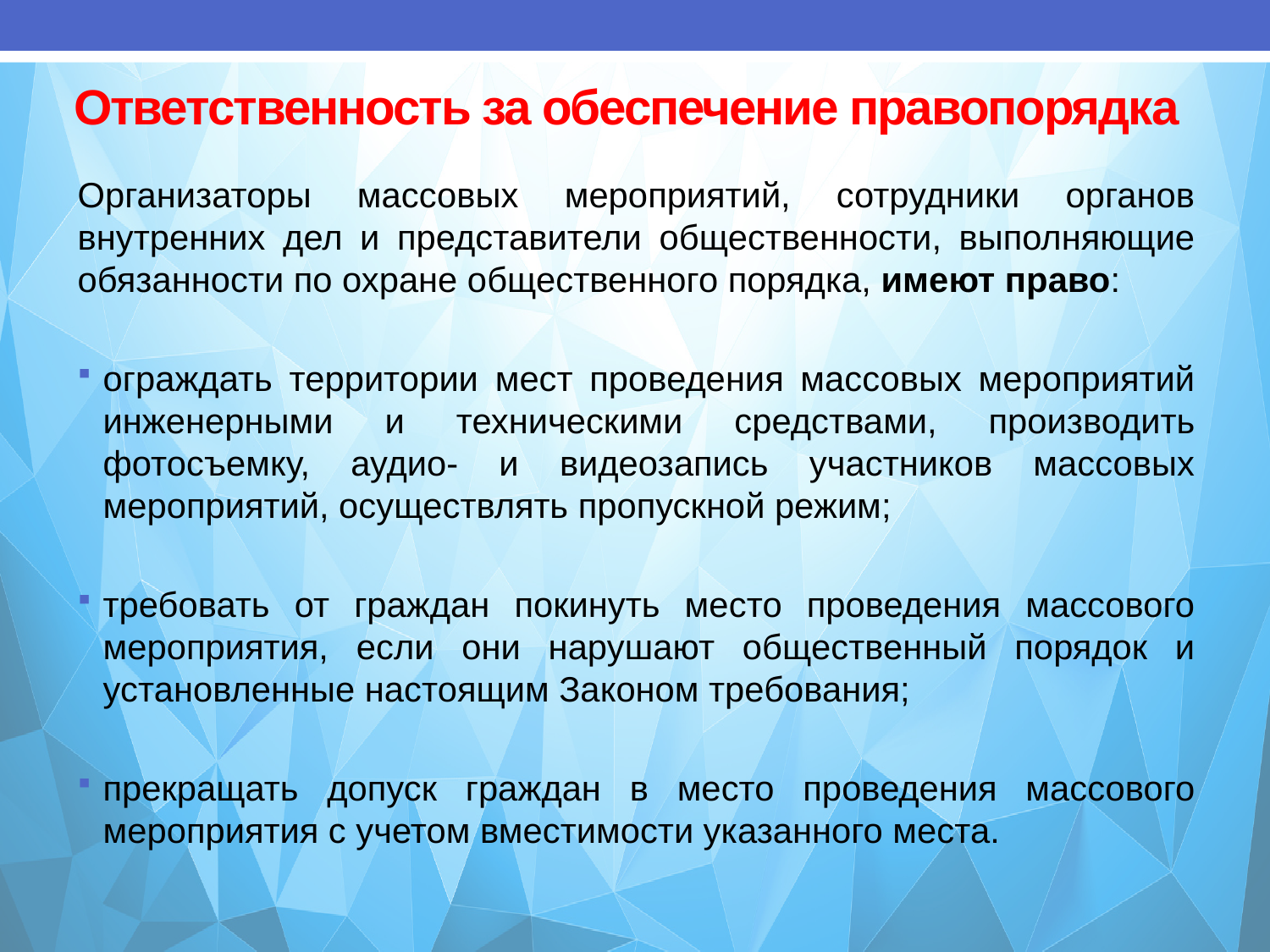

# Ответственность за обеспечение правопорядка
Организаторы массовых мероприятий, сотрудники органов внутренних дел и представители общественности, выполняющие обязанности по охране общественного порядка, имеют право:

ограждать территории мест проведения массовых мероприятий инженерными и техническими средствами, производить фотосъемку, аудио- и видеозапись участников массовых мероприятий, осуществлять пропускной режим;

требовать от граждан покинуть место проведения массового мероприятия, если они нарушают общественный порядок и установленные настоящим Законом требования;

прекращать допуск граждан в место проведения массового мероприятия с учетом вместимости указанного места.